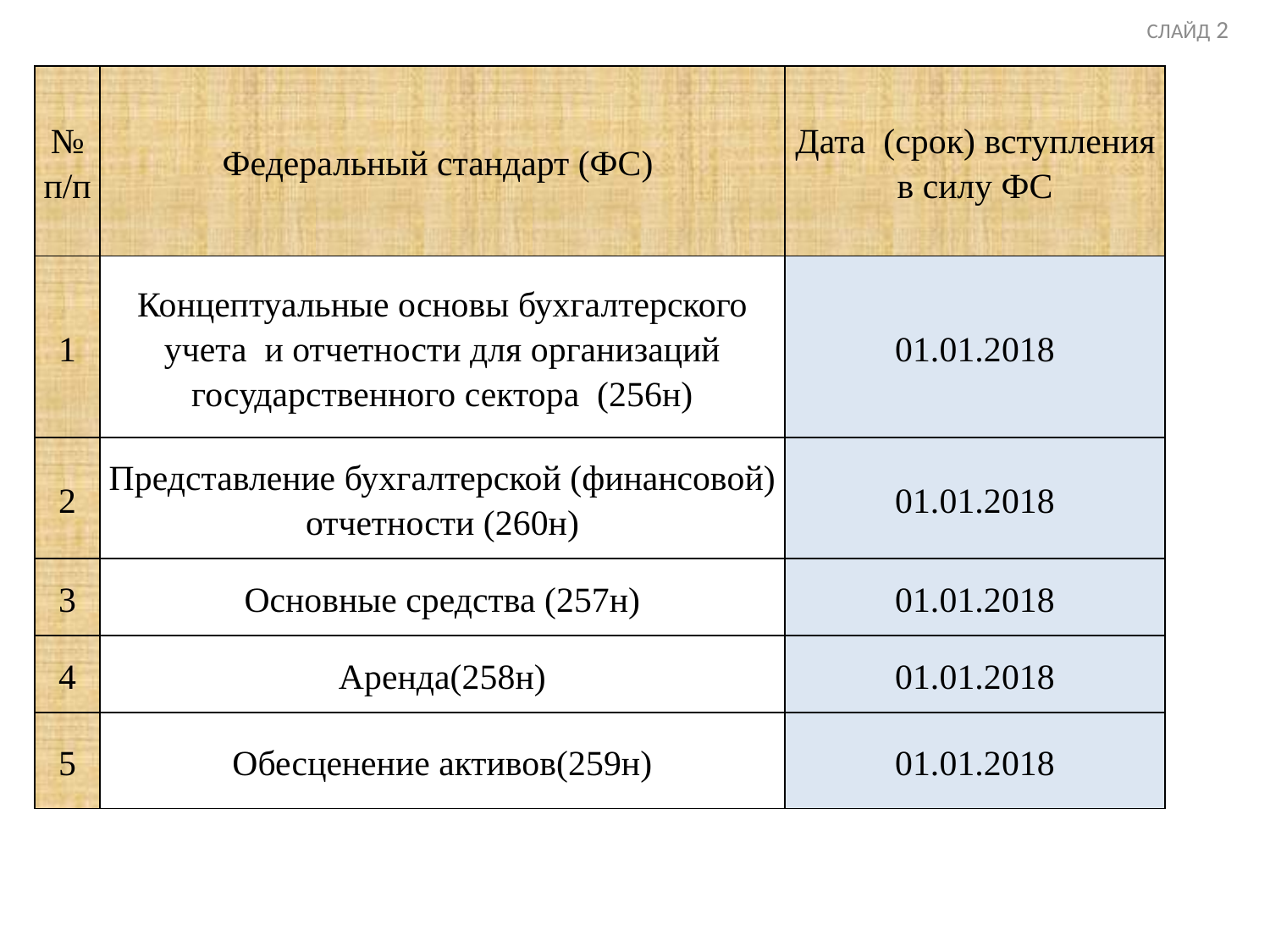

СЛАЙД 2
| № п/п | Федеральный стандарт (ФС) | Дата (срок) вступления в силу ФС |
| --- | --- | --- |
| 1 | Концептуальные основы бухгалтерского учета и отчетности для организаций государственного сектора  (256н) | 01.01.2018 |
| 2 | Представление бухгалтерской (финансовой) отчетности (260н) | 01.01.2018 |
| 3 | Основные средства (257н) | 01.01.2018 |
| 4 | Аренда(258н) | 01.01.2018 |
| 5 | Обесценение активов(259н) | 01.01.2018 |